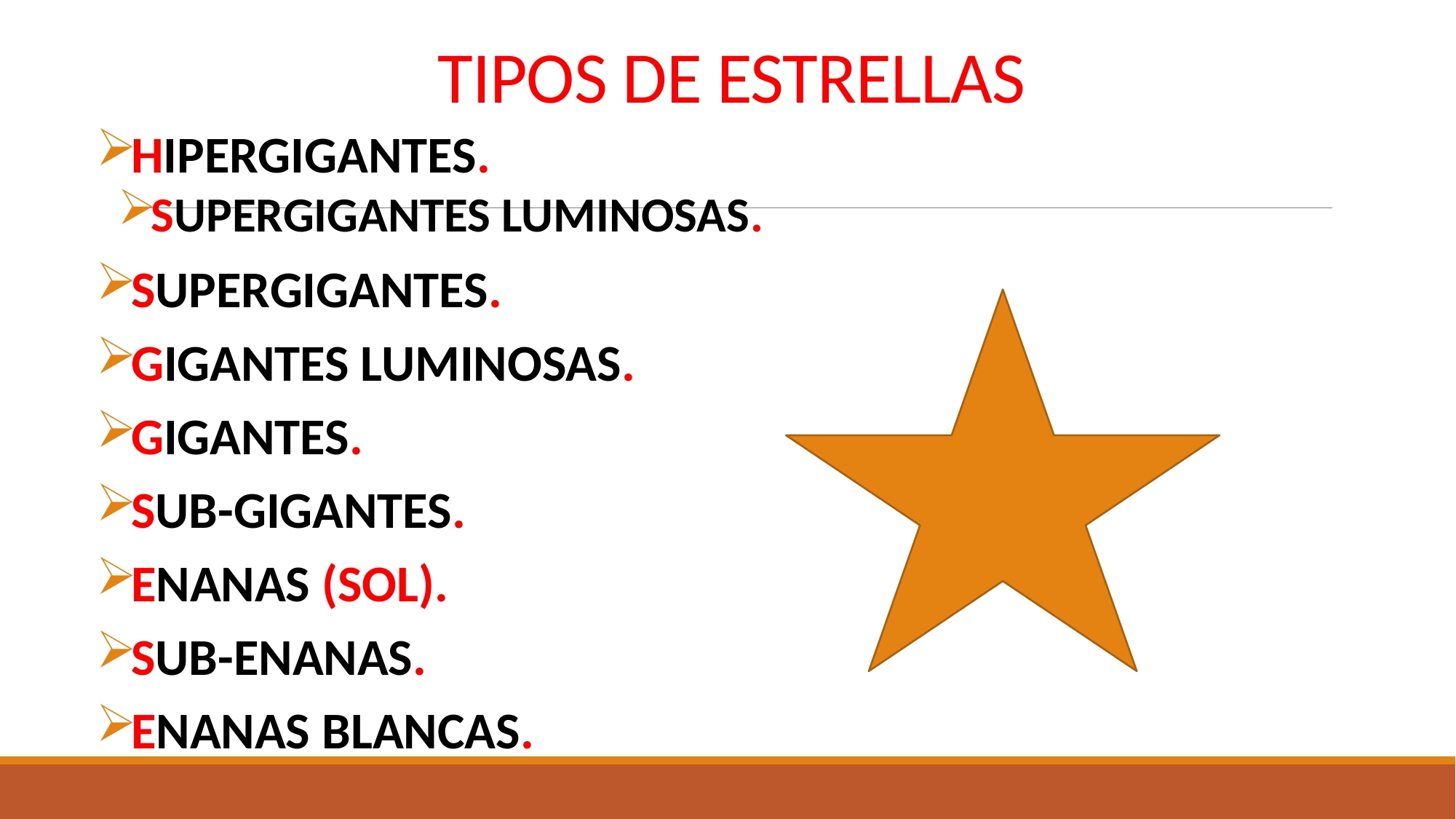

# TIPOS DE ESTRELLAS
HIPERGIGANTES.
SUPERGIGANTES LUMINOSAS.
SUPERGIGANTES.
GIGANTES LUMINOSAS.
GIGANTES.
SUB-GIGANTES.
ENANAS (SOL).
SUB-ENANAS.
ENANAS BLANCAS.